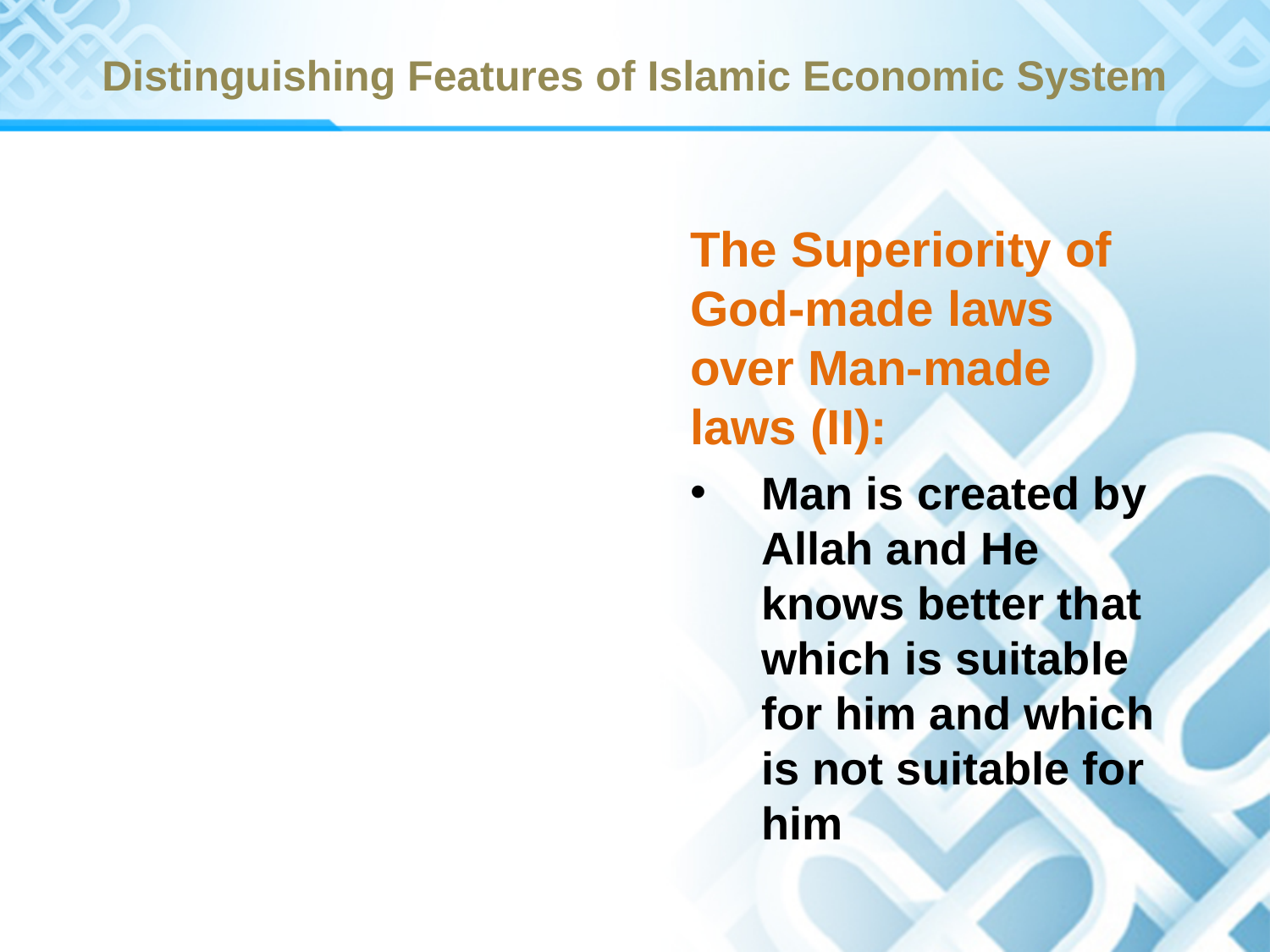

Distinguishing Features of Islamic Economic System
The Superiority of God-made laws over Man-made laws (II):
Man is created by Allah and He knows better that which is suitable for him and which is not suitable for him